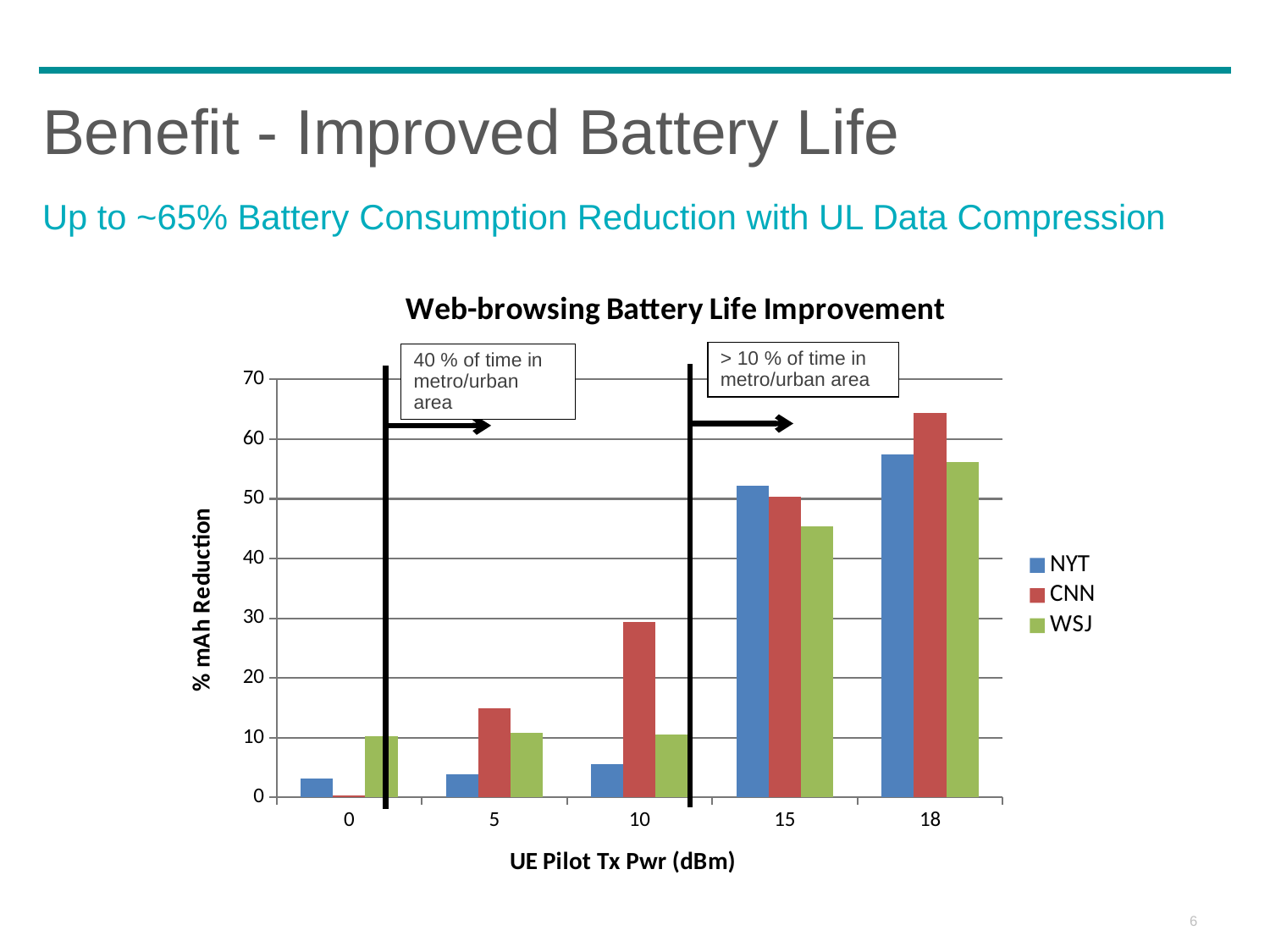

# Benefit - Improved Battery Life
Up to ~65% Battery Consumption Reduction with UL Data Compression

### Chart: Web-browsing Battery Life Improvement

| Category | NYT | CNN | WSJ |
|---|---|---|---|
| 0 | 3.1 | 0.4 | 10.2 |
| 5 | 3.9 | 14.9 | 10.8 |
| 10 | 5.6 | 29.4 | 10.6 |
| 15 | 52.2 | 50.4 | 45.4 |
| 18 | 57.5 | 64.4 | 56.2 |
> 10 % of time in metro/urban area
40 % of time in metro/urban area